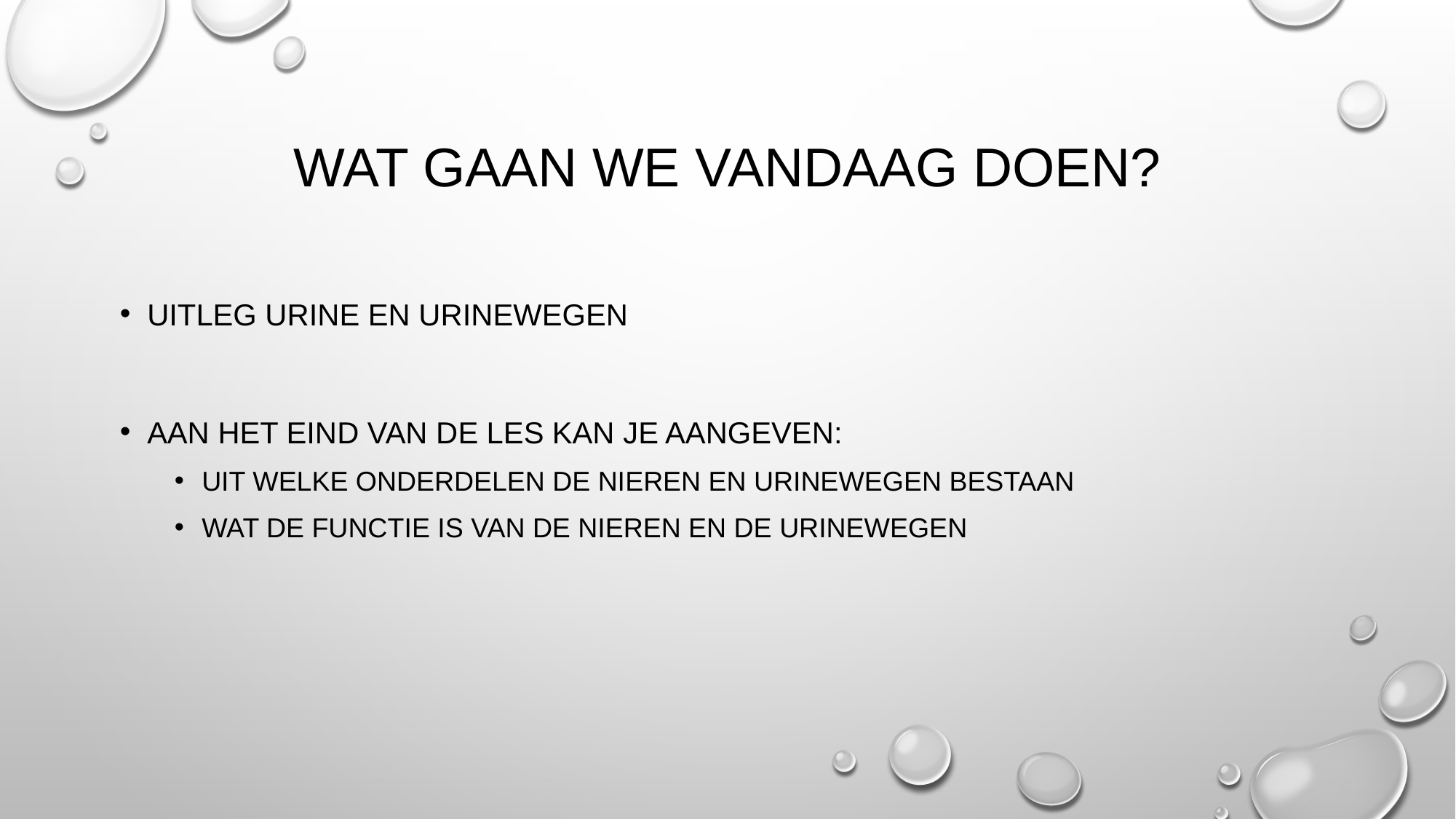

# Wat gaan we vandaag doen?
Uitleg urine en urinewegen

Aan het eind van de les kan je aangeven:
Uit welke onderdelen de nieren en urinewegen bestaan
Wat de functie is van de nieren en de urinewegen